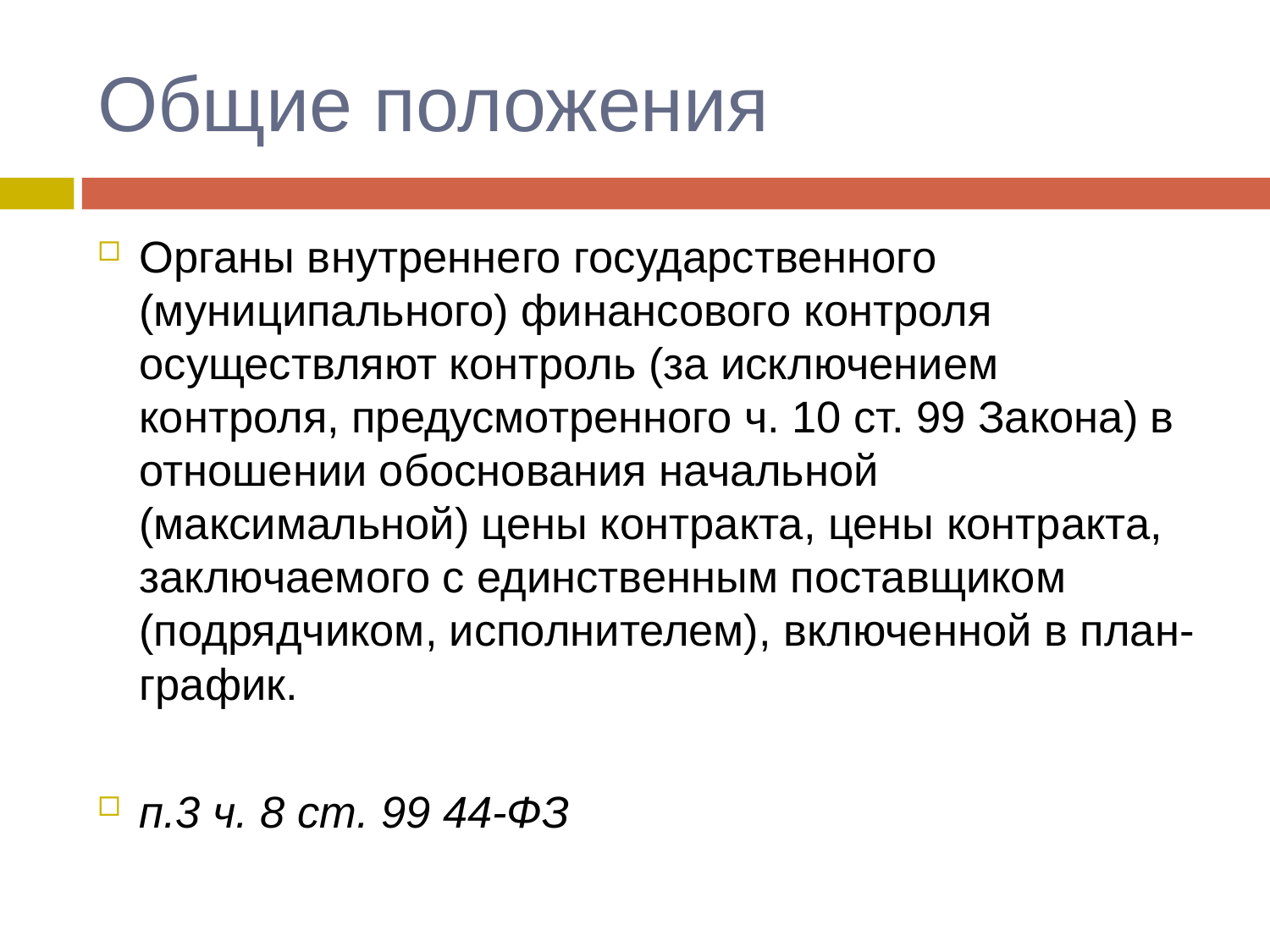

# Общие положения
Органы внутреннего государственного (муниципального) финансового контроля осуществляют контроль (за исключением контроля, предусмотренного ч. 10 ст. 99 Закона) в отношении обоснования начальной (максимальной) цены контракта, цены контракта, заключаемого с единственным поставщиком (подрядчиком, исполнителем), включенной в план-график.

п.3 ч. 8 ст. 99 44-ФЗ